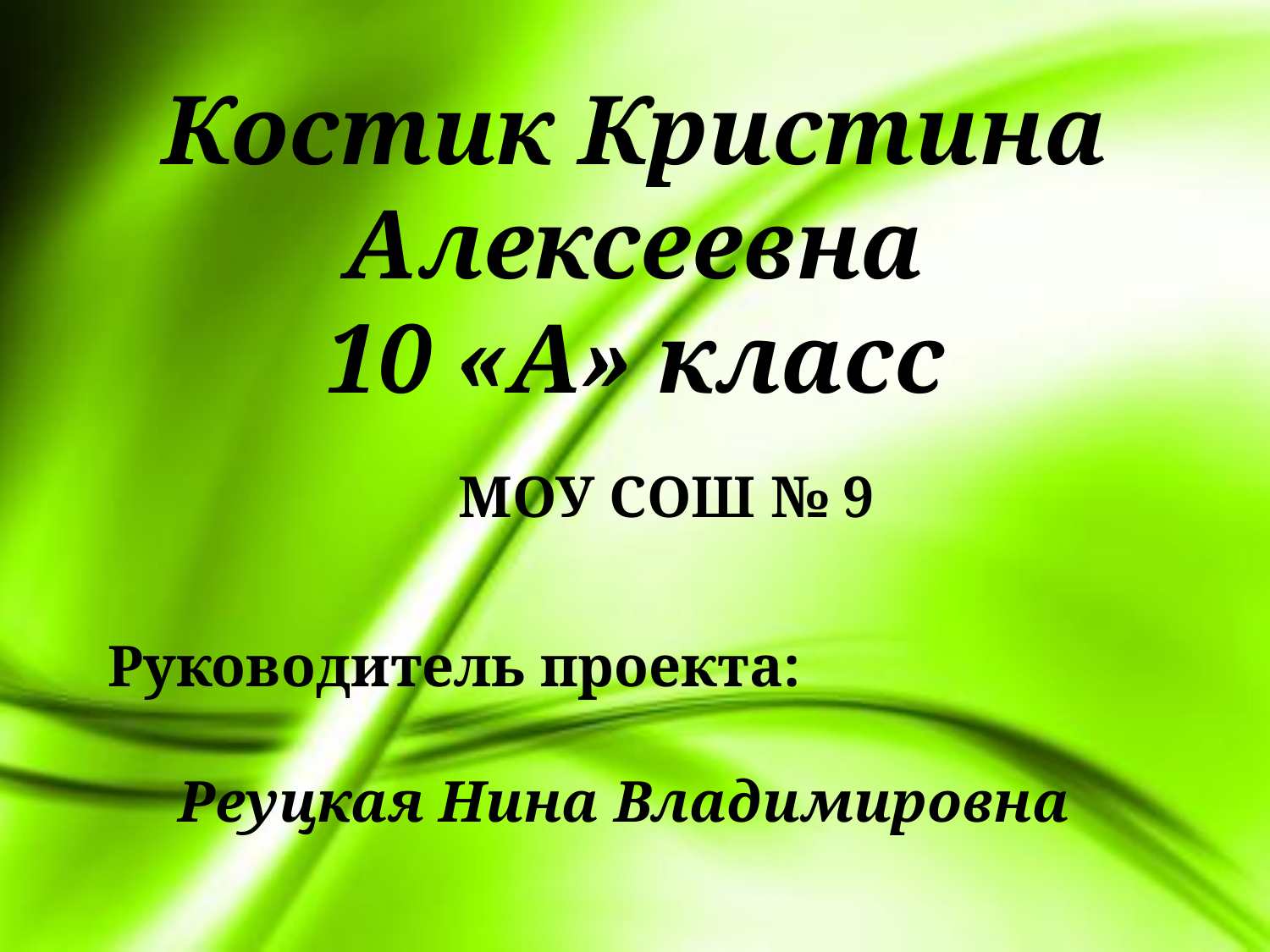

Костик Кристина Алексеевна
10 «А» класс
МОУ СОШ № 9
Руководитель проекта:

Реуцкая Нина Владимировна